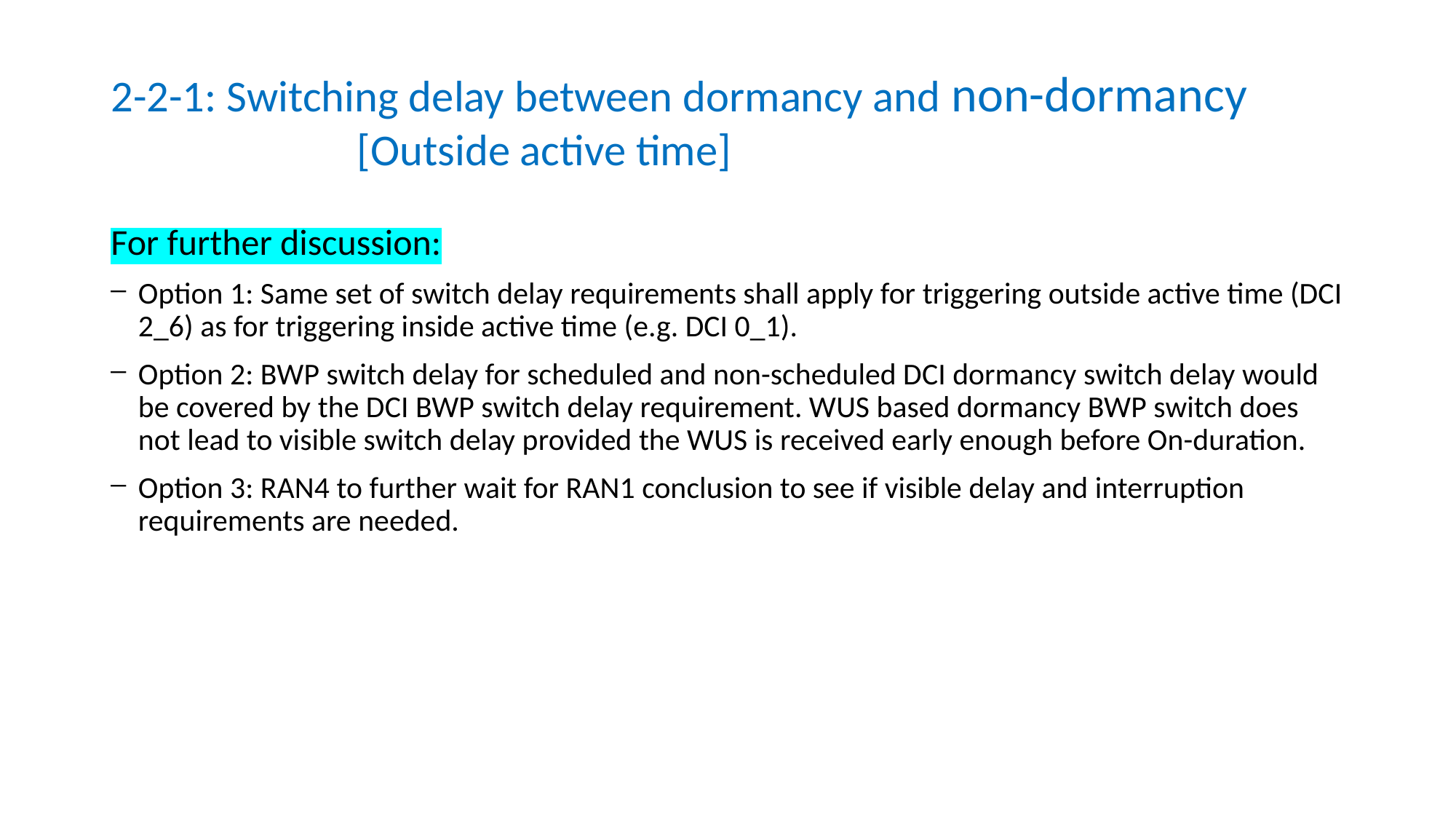

# 2-2-1: Switching delay between dormancy and non-dormancy [Outside active time]
For further discussion:
Option 1: Same set of switch delay requirements shall apply for triggering outside active time (DCI 2_6) as for triggering inside active time (e.g. DCI 0_1).
Option 2: BWP switch delay for scheduled and non-scheduled DCI dormancy switch delay would be covered by the DCI BWP switch delay requirement. WUS based dormancy BWP switch does not lead to visible switch delay provided the WUS is received early enough before On-duration.
Option 3: RAN4 to further wait for RAN1 conclusion to see if visible delay and interruption requirements are needed.